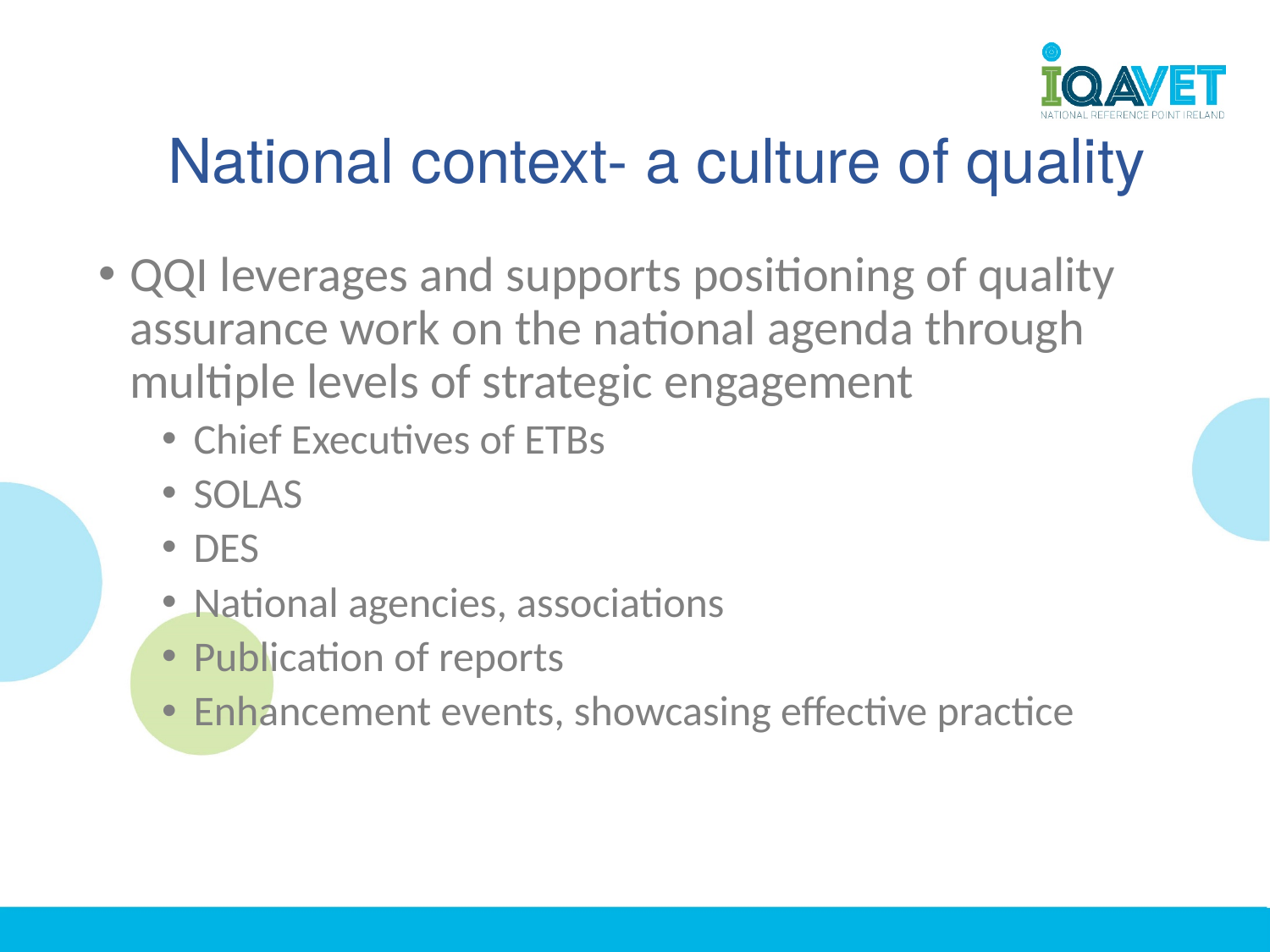

# National context- a culture of quality
QQI leverages and supports positioning of quality assurance work on the national agenda through multiple levels of strategic engagement
Chief Executives of ETBs
SOLAS
DES
National agencies, associations
Publication of reports
Enhancement events, showcasing effective practice